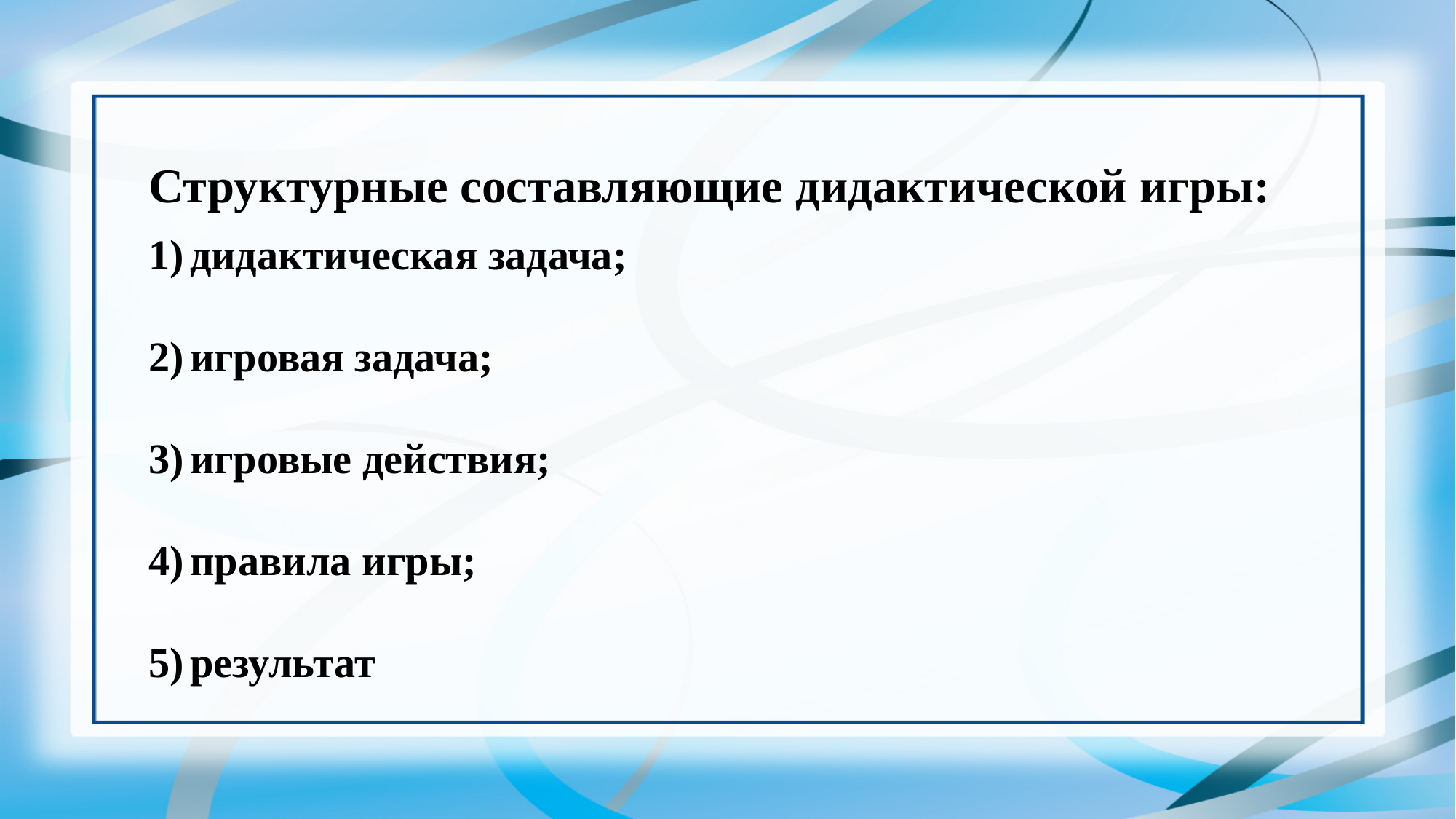

Структурные составляющие дидактической игры:
дидактическая задача;

игровая задача;

игровые действия;

правила игры;

результат